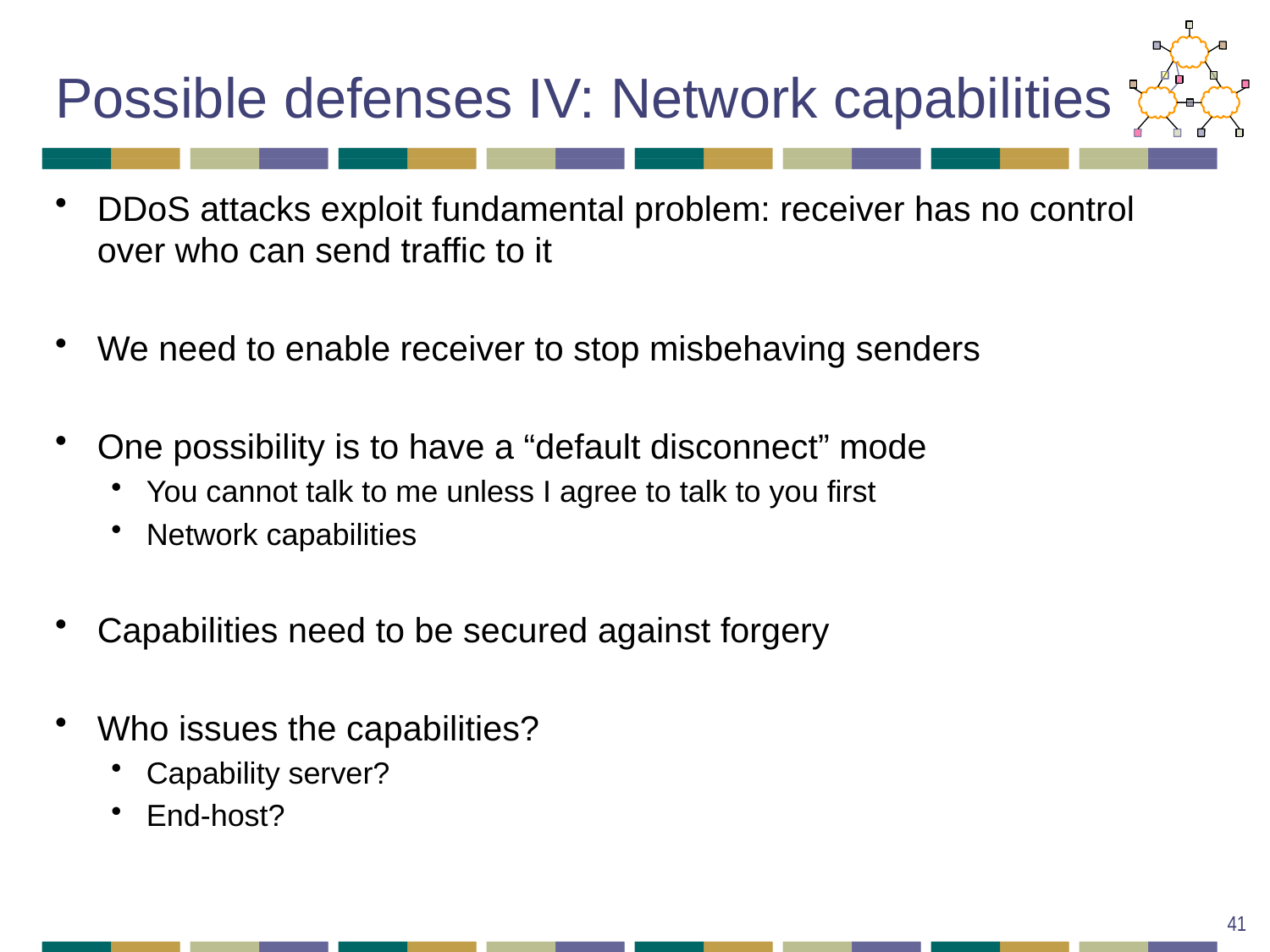

# Possible defenses IV: Network capabilities
DDoS attacks exploit fundamental problem: receiver has no control over who can send traffic to it

We need to enable receiver to stop misbehaving senders

One possibility is to have a “default disconnect” mode
You cannot talk to me unless I agree to talk to you first
Network capabilities

Capabilities need to be secured against forgery

Who issues the capabilities?
Capability server?
End-host?

41